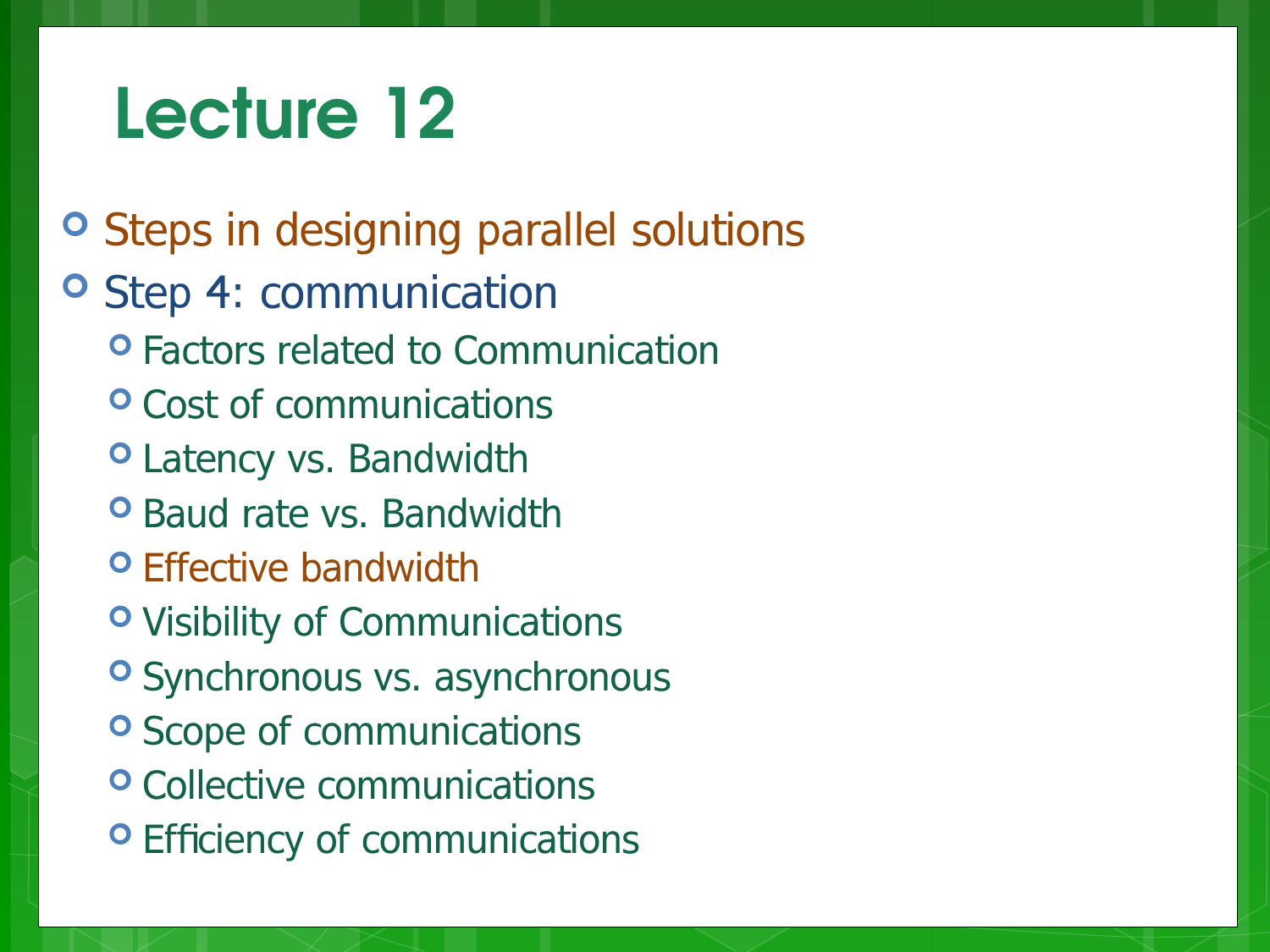

# Lecture 12
Steps in designing parallel solutions
Step 4: communication
Factors related to Communication
Cost of communications
Latency vs. Bandwidth
Baud rate vs. Bandwidth
Effective bandwidth
Visibility of Communications
Synchronous vs. asynchronous
Scope of communications
Collective communications
Efficiency of communications